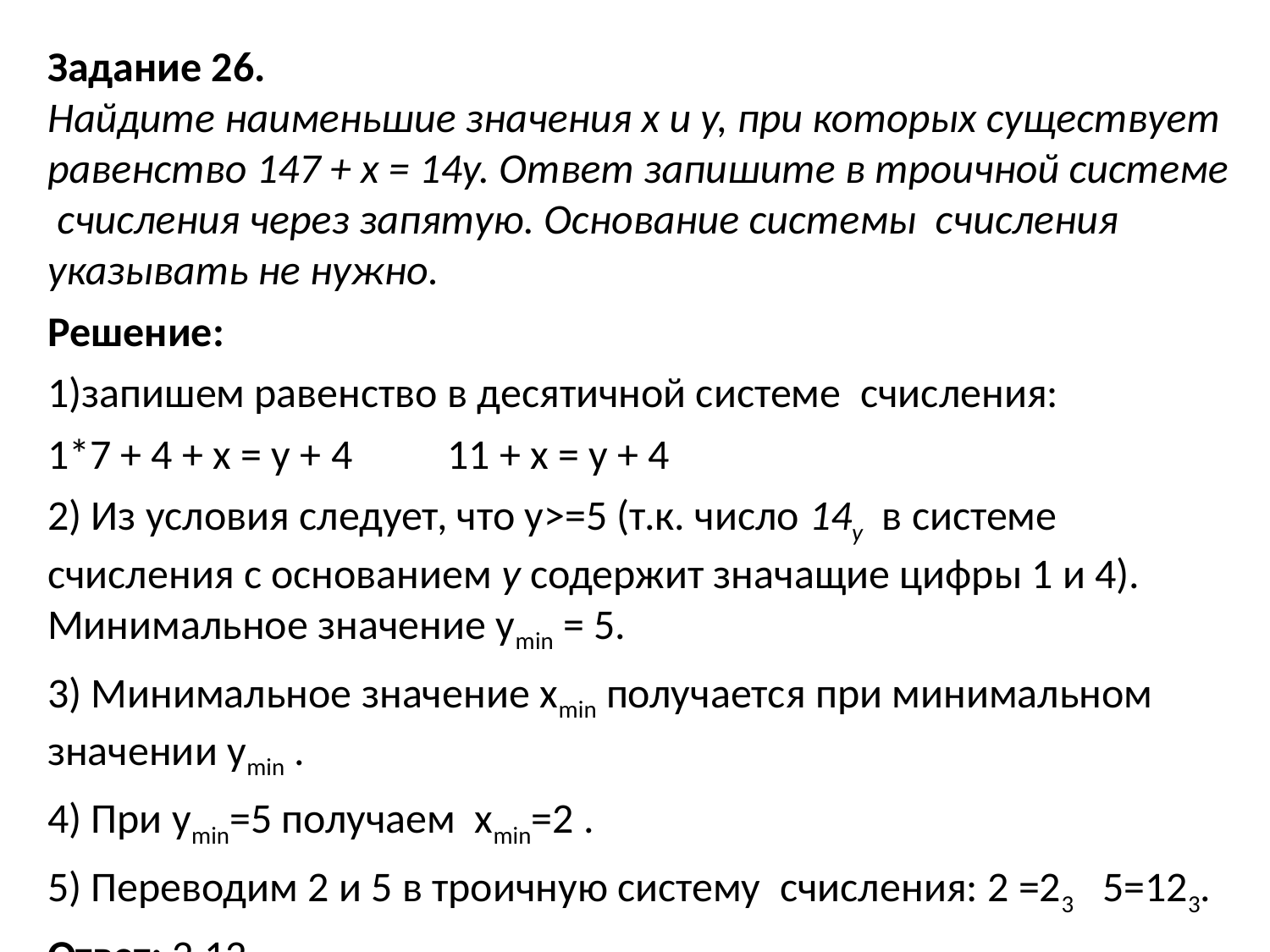

Задание 26.
Найдите наименьшие значения x и y, при которых существует равенство 147 + x = 14y. Ответ запишите в троичной системе  счисления через запятую. Основание системы  счисления указывать не нужно.
Решение:
1)запишем равенство в десятичной системе  счисления:
1*7 + 4 + х = y + 4	  11 + x = y + 4
2) Из условия следует, что y>=5 (т.к. число 14y  в системе счисления с основанием у содержит значащие цифры 1 и 4). Минимальное значение уmin = 5.
3) Минимальное значение хmin получается при минимальном значении уmin .
4) При уmin=5 получаем  хmin=2 .
5) Переводим 2 и 5 в троичную систему  счисления: 2 =23   5=123.
Ответ: 2,12